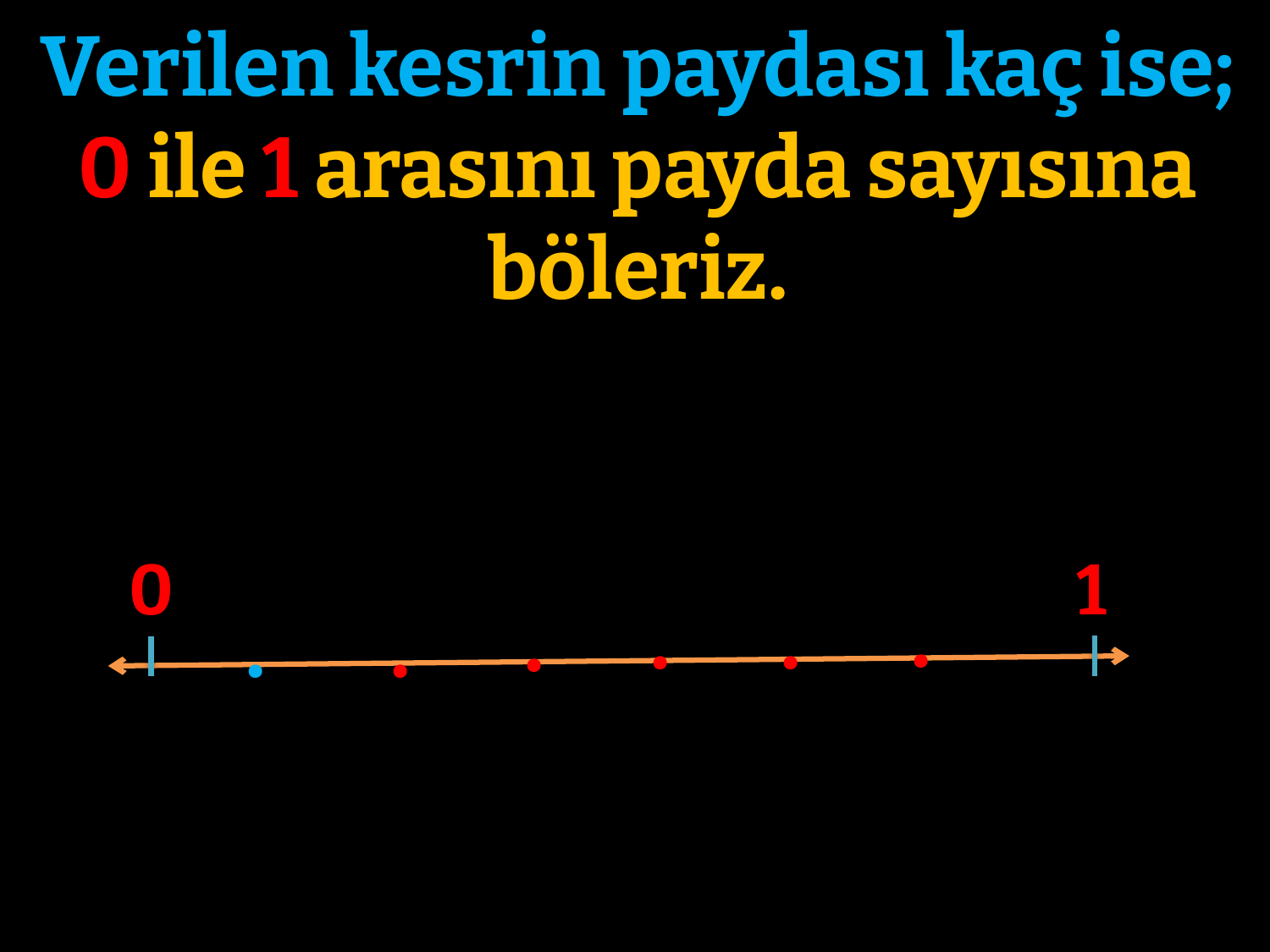

Verilen kesrin paydası kaç ise; 0 ile 1 arasını payda sayısına böleriz.
#
0
1
.
.
.
.
.
.